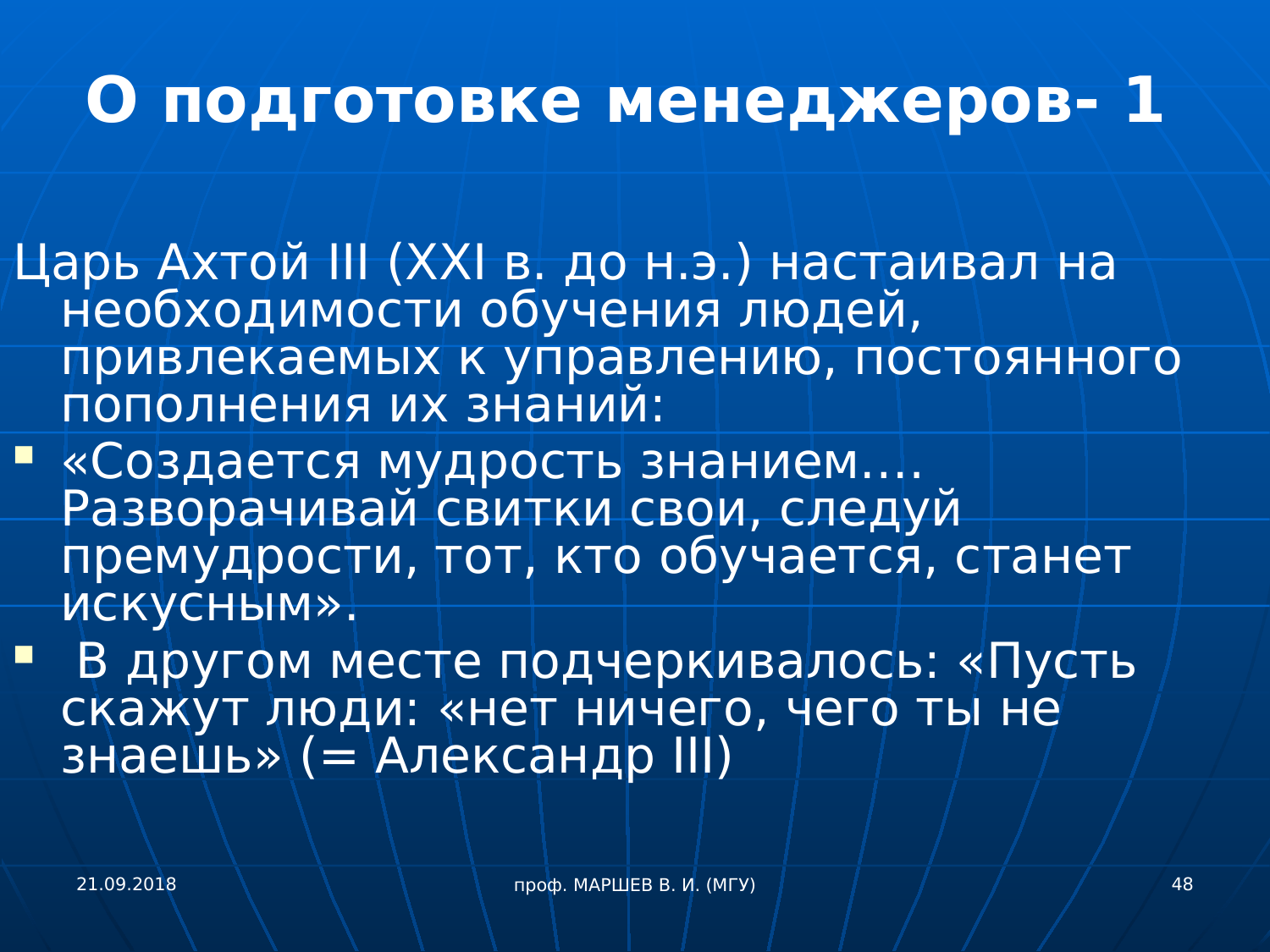

# О подготовке менеджеров- 1

Царь Ахтой III (XXI в. до н.э.) настаивал на необходимости обучения людей, привлекаемых к управлению, постоянного пополнения их знаний:
«Создается мудрость знанием.… Разворачивай свитки свои, следуй премудрости, тот, кто обучается, станет искусным».
 В другом месте подчеркивалось: «Пусть скажут люди: «нет ничего, чего ты не знаешь» (= Александр III)
21.09.2018
48
проф. МАРШЕВ В. И. (МГУ)